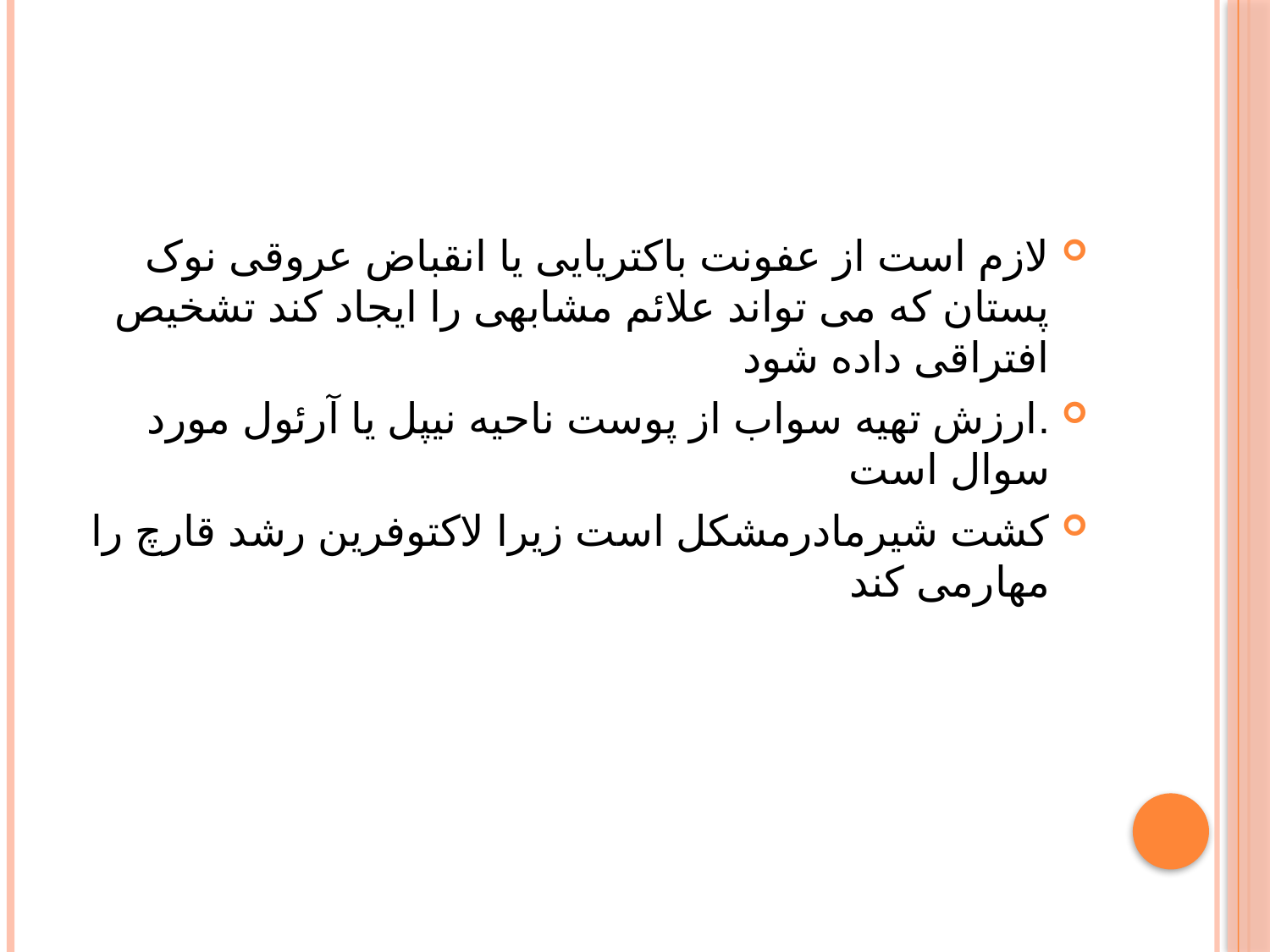

#
لازم است از عفونت باکتریایی یا انقباض عروقی نوک پستان که می تواند علائم مشابهی را ایجاد کند تشخیص افتراقی داده شود
.ارزش تهیه سواب از پوست ناحیه نیپل یا آرئول مورد سوال است
کشت شیرمادرمشکل است زیرا لاکتوفرین رشد قارچ را  مهارمی کند